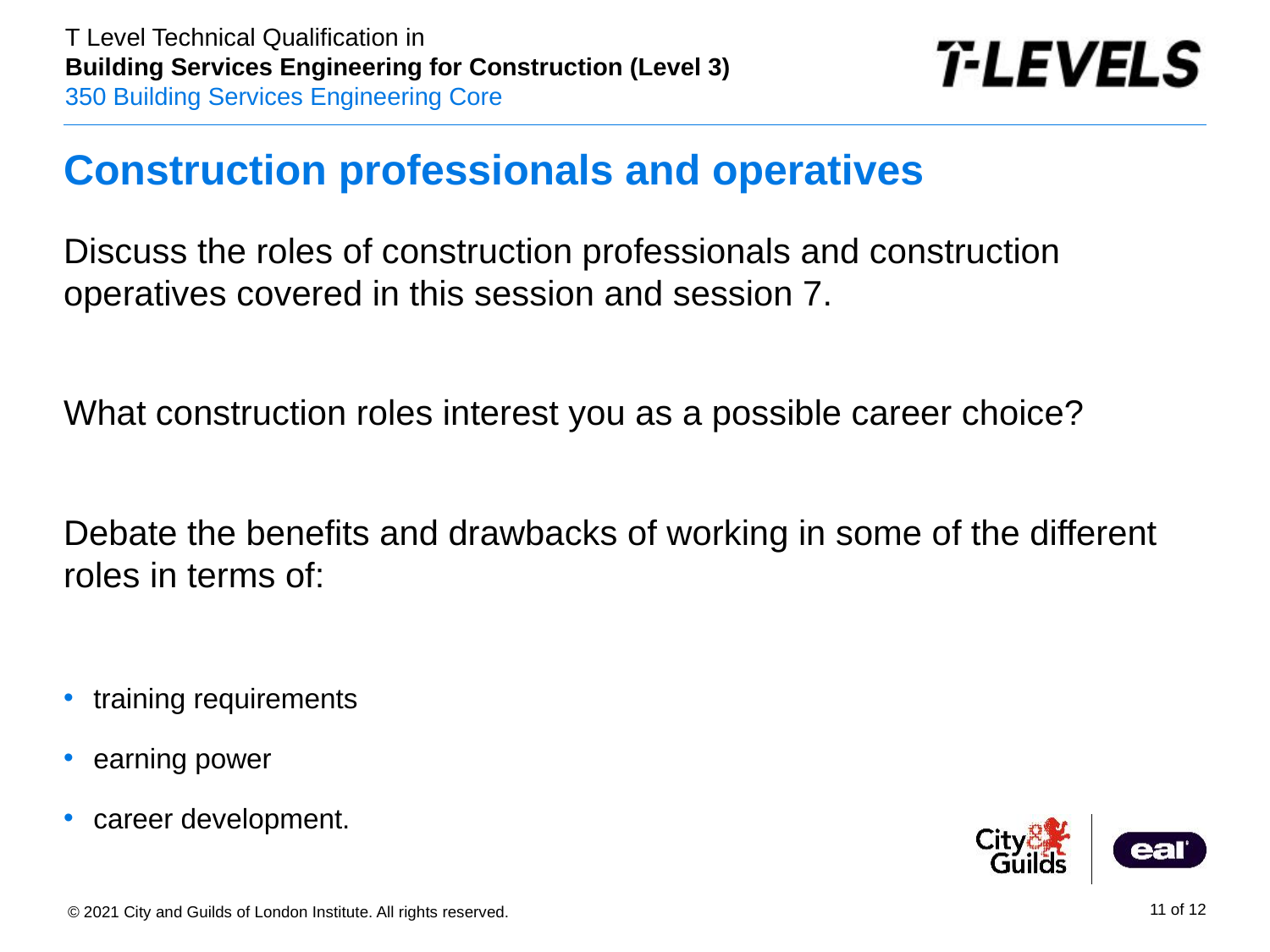

Construction professionals and operatives
Discuss the roles of construction professionals and construction operatives covered in this session and session 7.

What construction roles interest you as a possible career choice?

Debate the benefits and drawbacks of working in some of the different roles in terms of:

training requirements
earning power
career development.